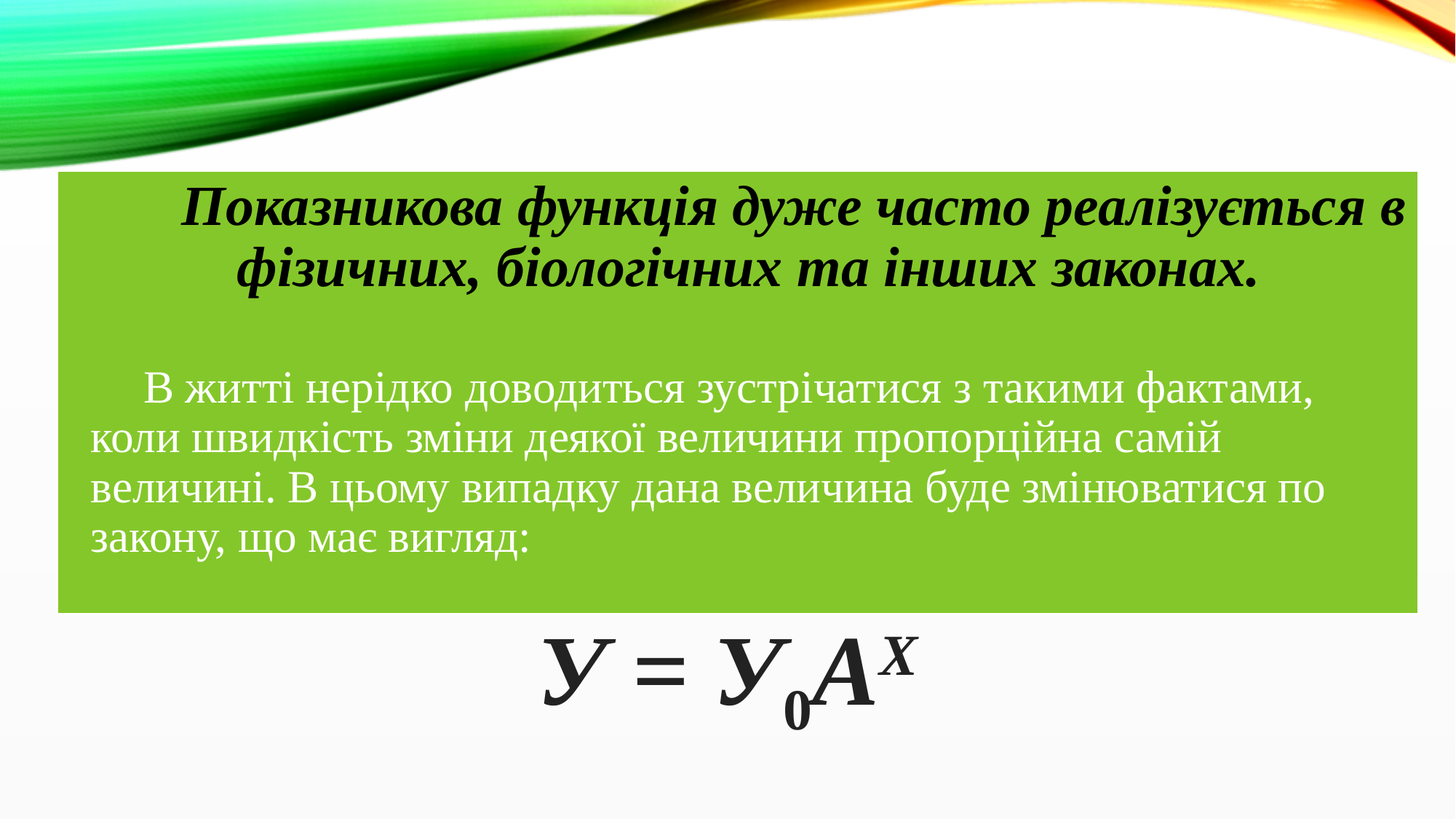

Показникова функція дуже часто реалізується в фізичних, біологічних та інших законах.

        В житті нерідко доводиться зустрічатися з такими фактами, коли швидкість зміни деякої величини пропорційна самій величині. В цьому випадку дана величина буде змінюватися по закону, що має вигляд:

# у = у0ах